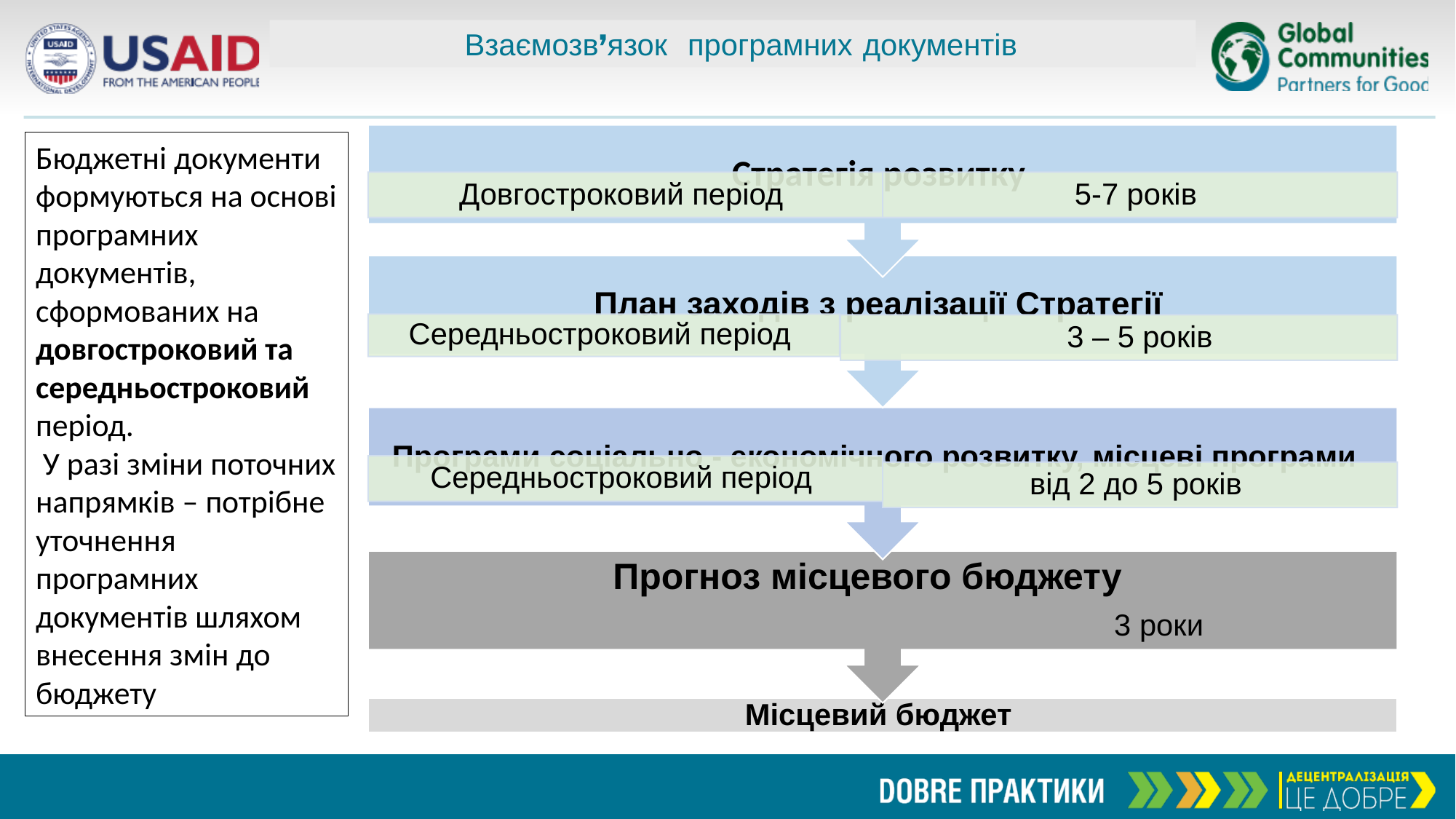

Взаємозв’язок  програмних документів
Місцевий бюджет
Прогноз місцевого бюджету
                                                                   3 роки
Програми соціально - економічного розвитку, місцеві програми
Середньостроковий період
від 2 до 5 років
План заходів з реалізації Стратегії
Середньостроковий період
      3 – 5 років
Стратегія розвитку
Довгостроковий період
5-7 років
Бюджетні документи формуються на основі програмних документів, сформованих на довгостроковий та середньостроковий період.
 У разі зміни поточних напрямків – потрібне  уточнення програмних документів шляхом внесення змін до бюджету